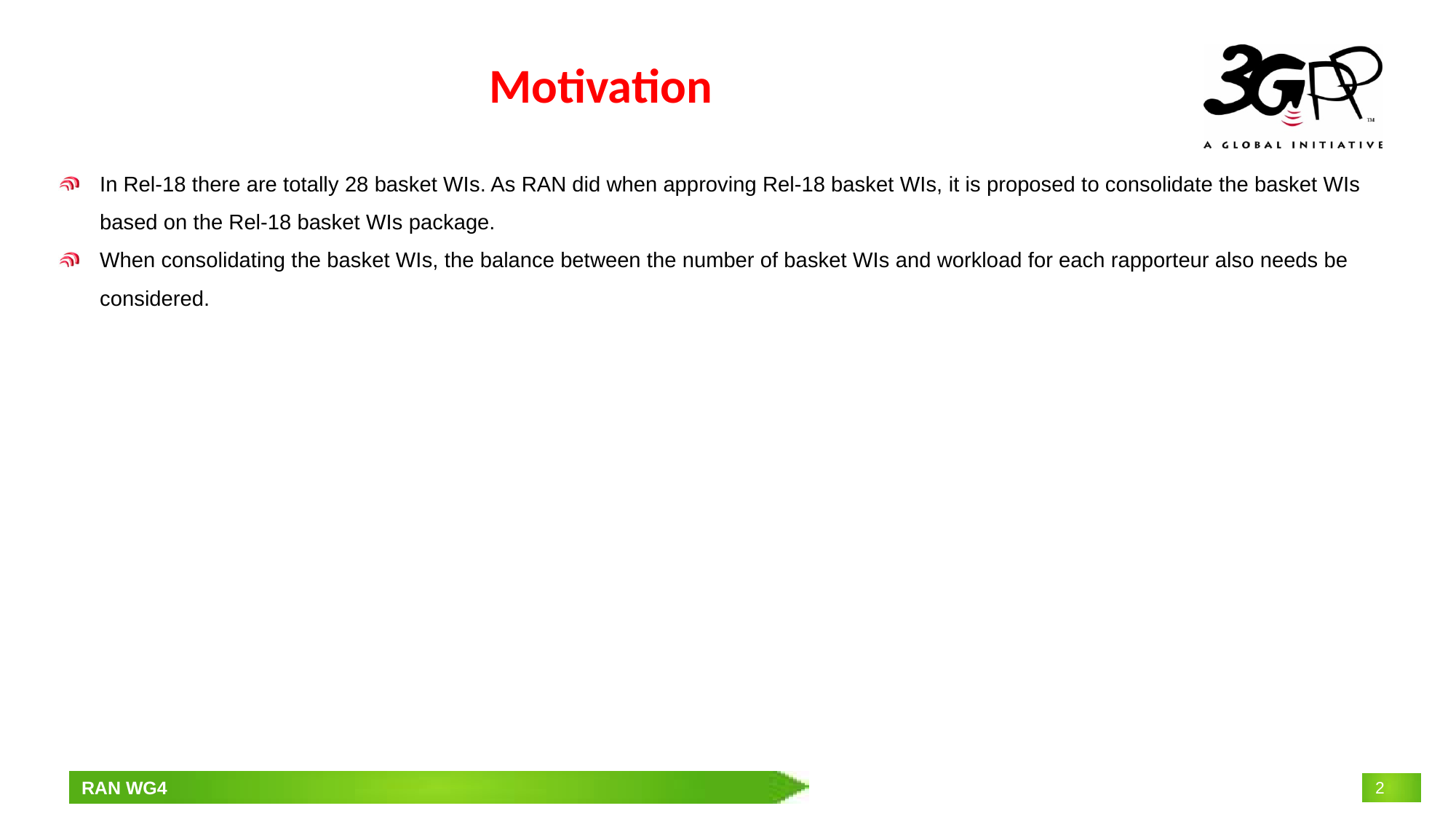

# Motivation
In Rel-18 there are totally 28 basket WIs. As RAN did when approving Rel-18 basket WIs, it is proposed to consolidate the basket WIs based on the Rel-18 basket WIs package.
When consolidating the basket WIs, the balance between the number of basket WIs and workload for each rapporteur also needs be considered.